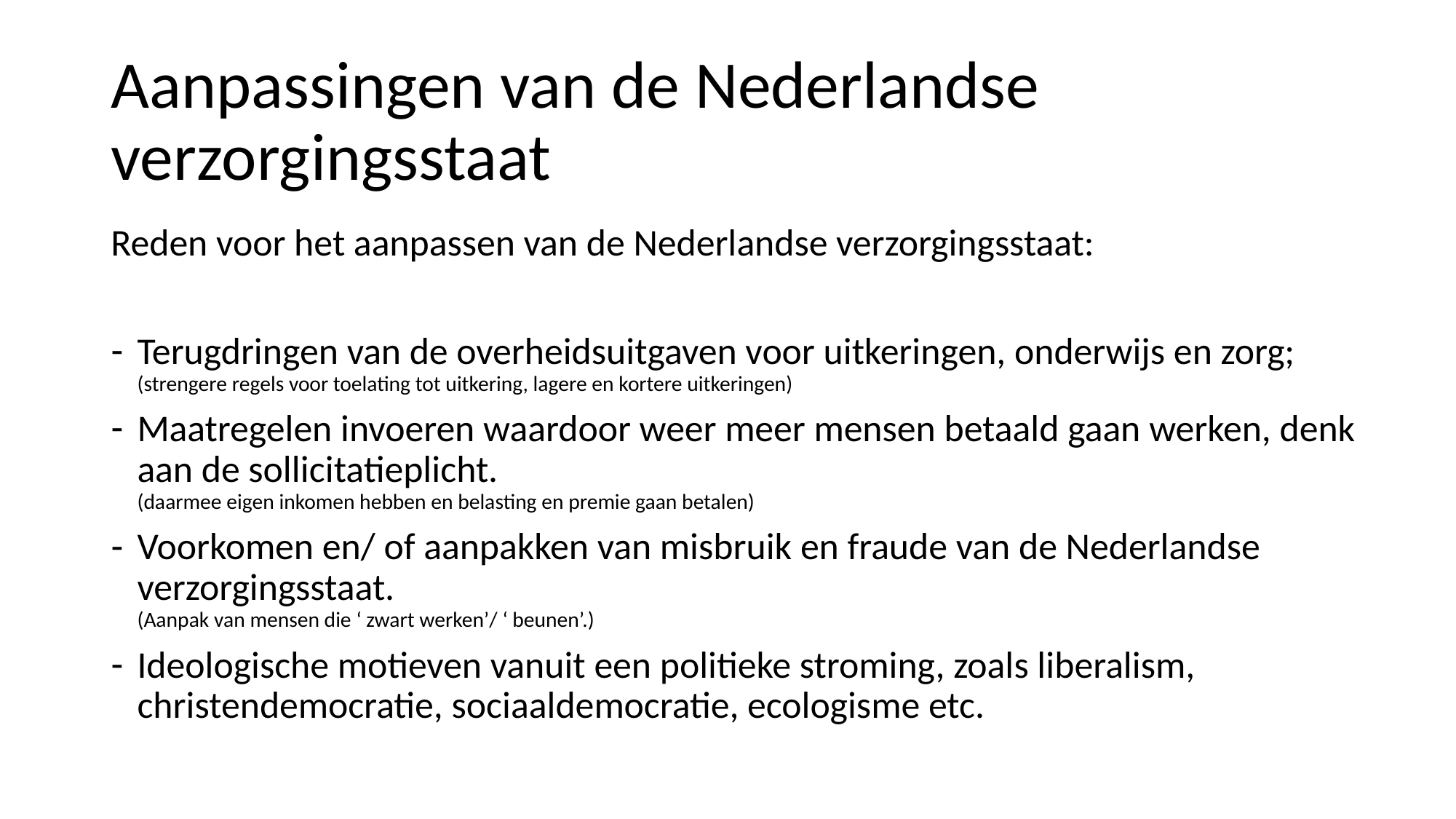

# Aanpassingen van de Nederlandse verzorgingsstaat
Reden voor het aanpassen van de Nederlandse verzorgingsstaat:

Terugdringen van de overheidsuitgaven voor uitkeringen, onderwijs en zorg;
(strengere regels voor toelating tot uitkering, lagere en kortere uitkeringen)
Maatregelen invoeren waardoor weer meer mensen betaald gaan werken, denk aan de sollicitatieplicht.
(daarmee eigen inkomen hebben en belasting en premie gaan betalen)
Voorkomen en/ of aanpakken van misbruik en fraude van de Nederlandse verzorgingsstaat.
(Aanpak van mensen die ‘ zwart werken’/ ‘ beunen’.)
Ideologische motieven vanuit een politieke stroming, zoals liberalism, christendemocratie, sociaaldemocratie, ecologisme etc.